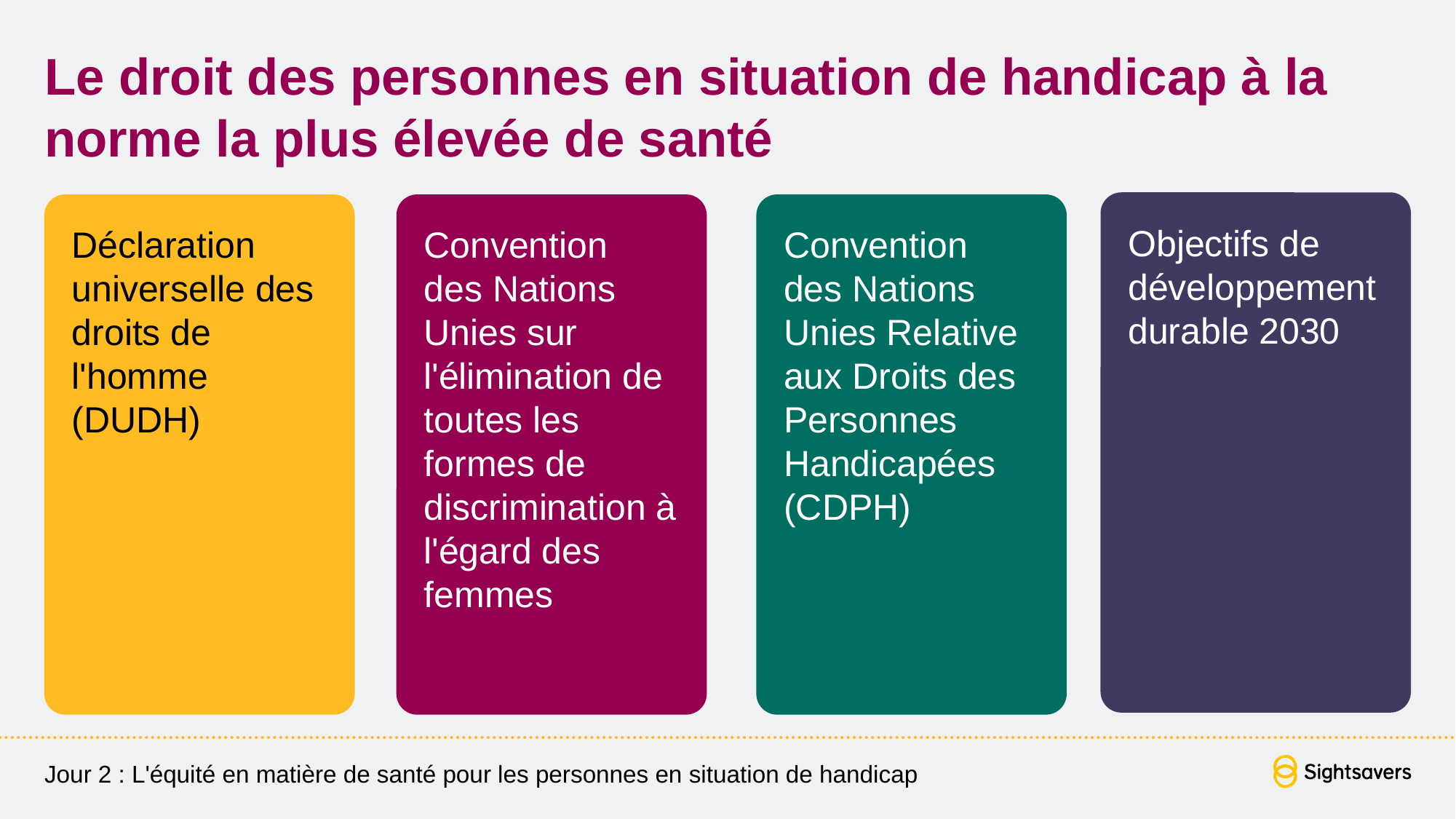

# Le droit des personnes en situation de handicap à la norme la plus élevée de santé
Objectifs de développement durable 2030
Déclaration universelle des droits de l'homme (DUDH)
Convention
des Nations Unies sur l'élimination de toutes les formes de discrimination à l'égard des femmes
Convention
des Nations Unies Relative aux Droits des Personnes Handicapées (CDPH)
Jour 2 : L'équité en matière de santé pour les personnes en situation de handicap